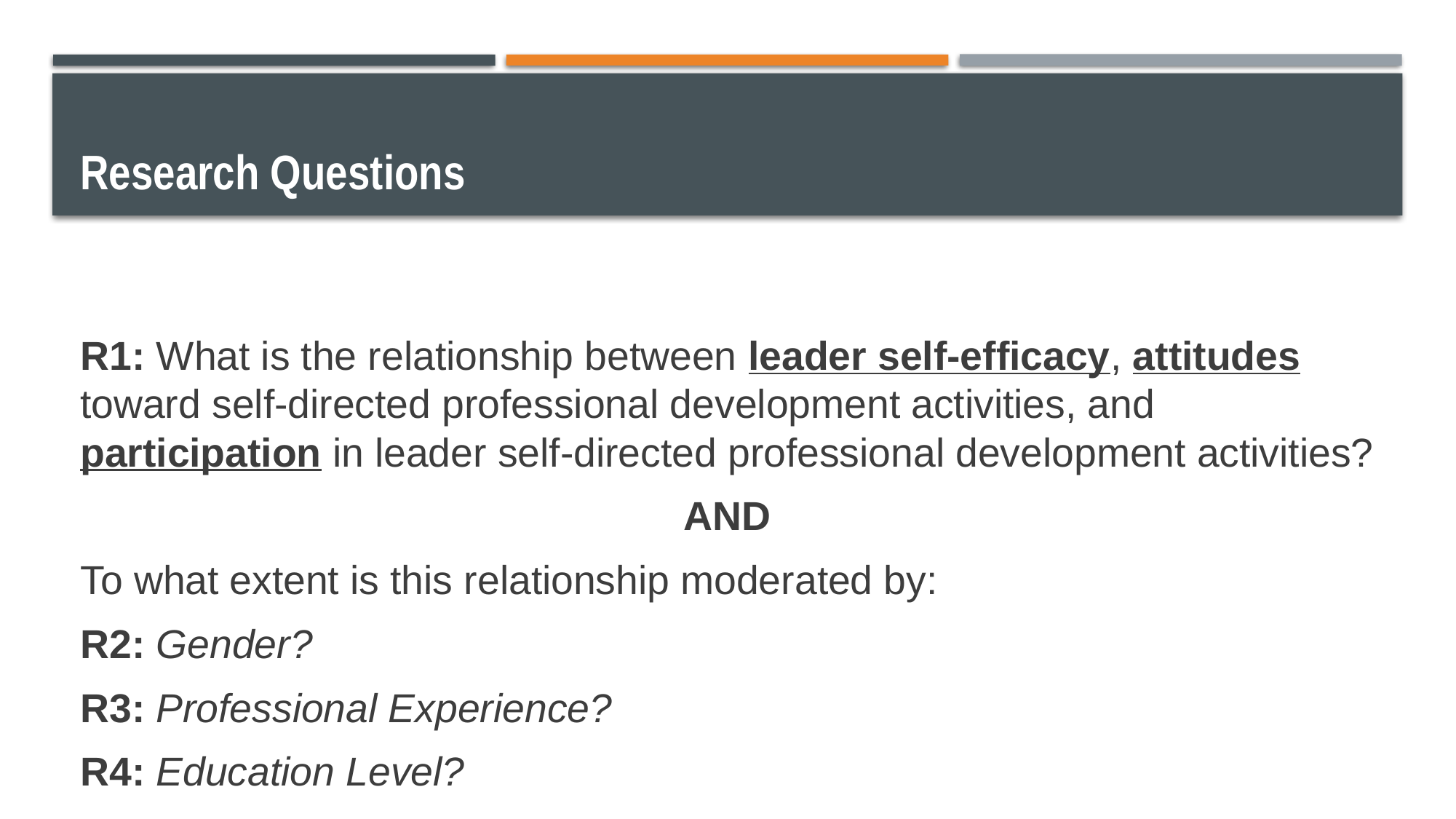

# Research Questions

R1: What is the relationship between leader self-efficacy, attitudes toward self-directed professional development activities, and participation in leader self-directed professional development activities?
AND
To what extent is this relationship moderated by:
R2: Gender?
R3: Professional Experience?
R4: Education Level?